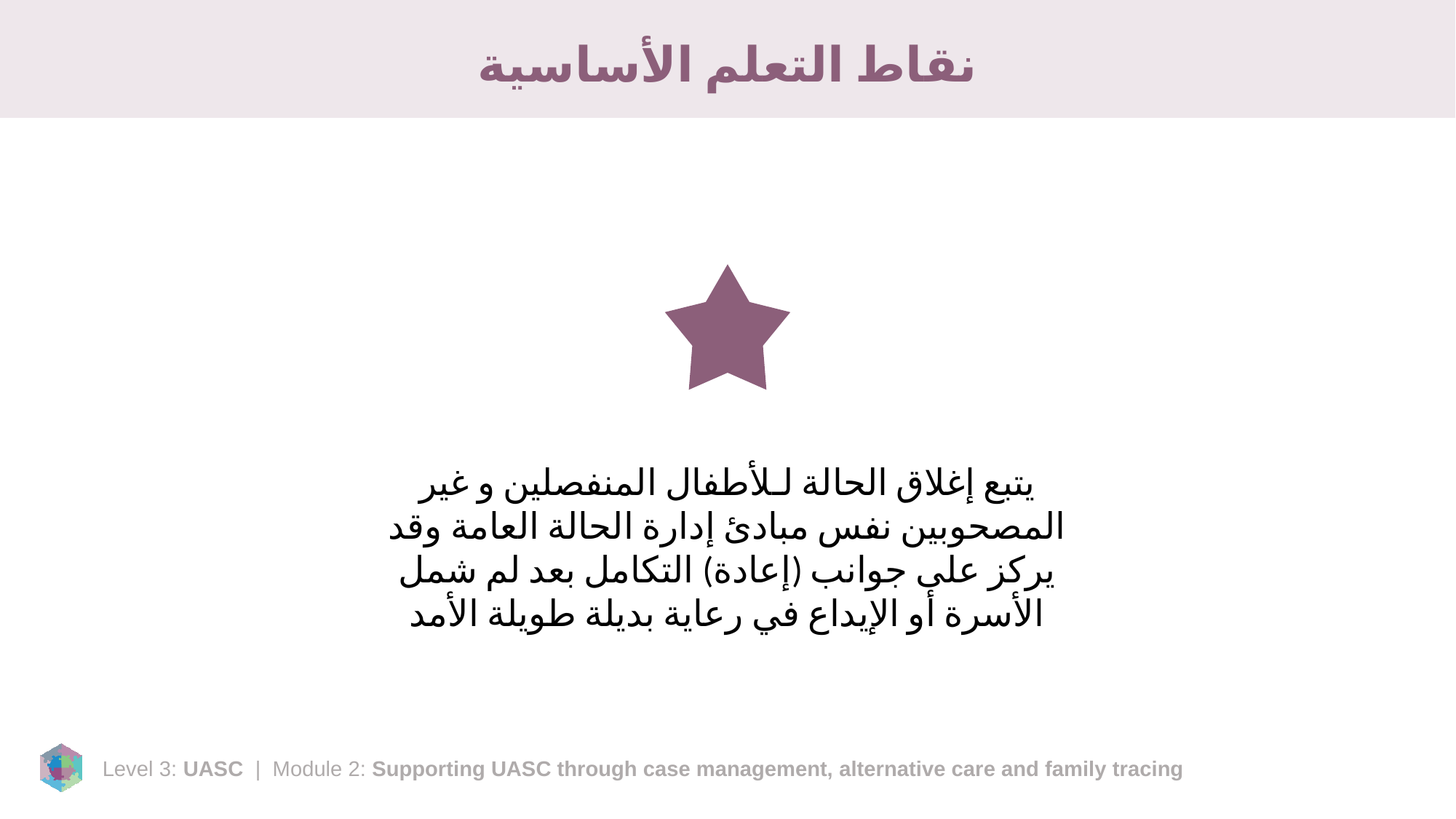

# نقاط التعلم الأساسية

يتبع إغلاق الحالة لـلأطفال المنفصلين و غير المصحوبين نفس مبادئ إدارة الحالة العامة وقد يركز على جوانب (إعادة) التكامل بعد لم شمل الأسرة أو الإيداع في رعاية بديلة طويلة الأمد